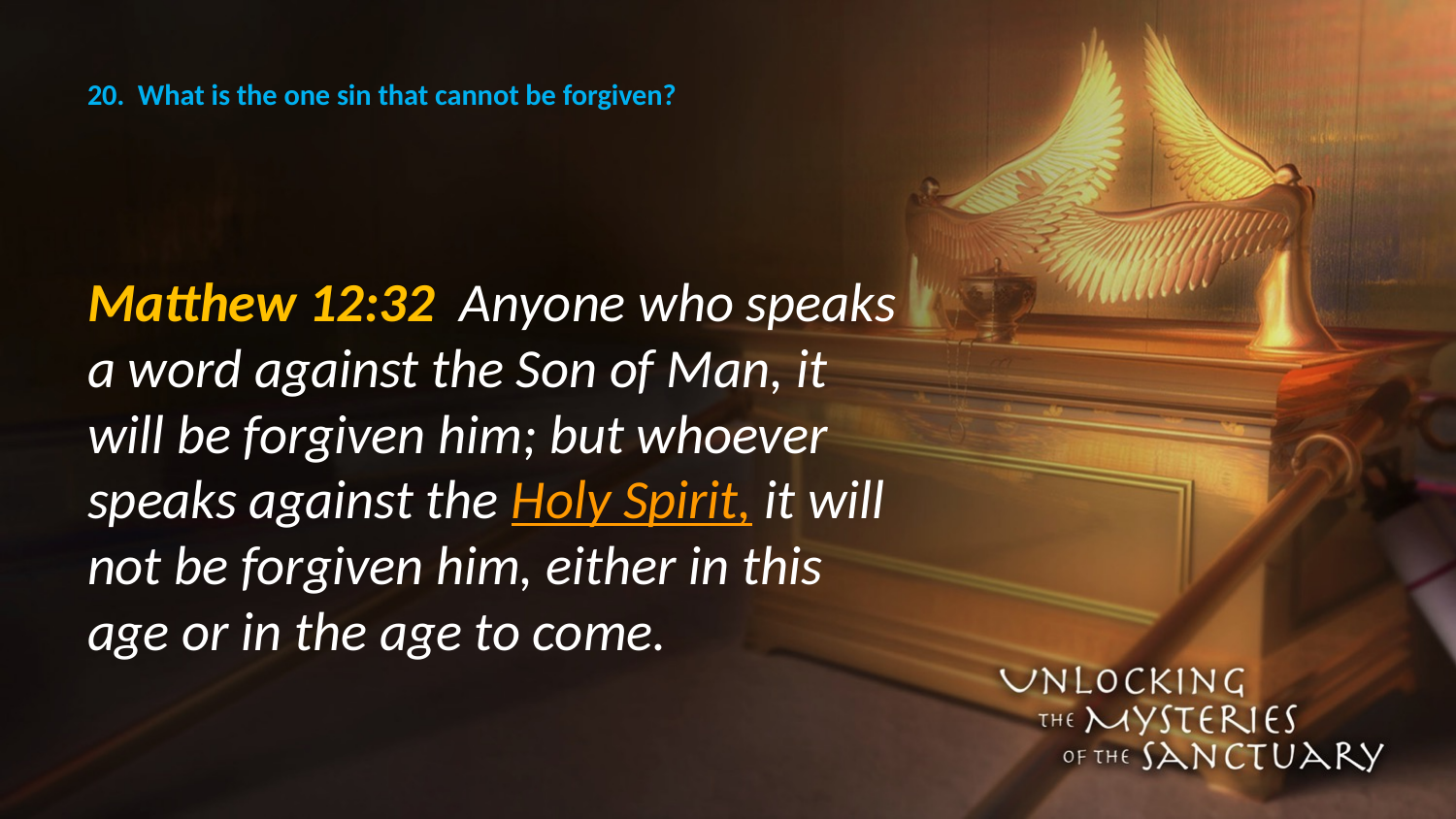

# 20.  What is the one sin that cannot be forgiven?

Matthew 12:32  Anyone who speaks a word against the Son of Man, it will be forgiven him; but whoever speaks against the Holy Spirit, it will not be forgiven him, either in this age or in the age to come.